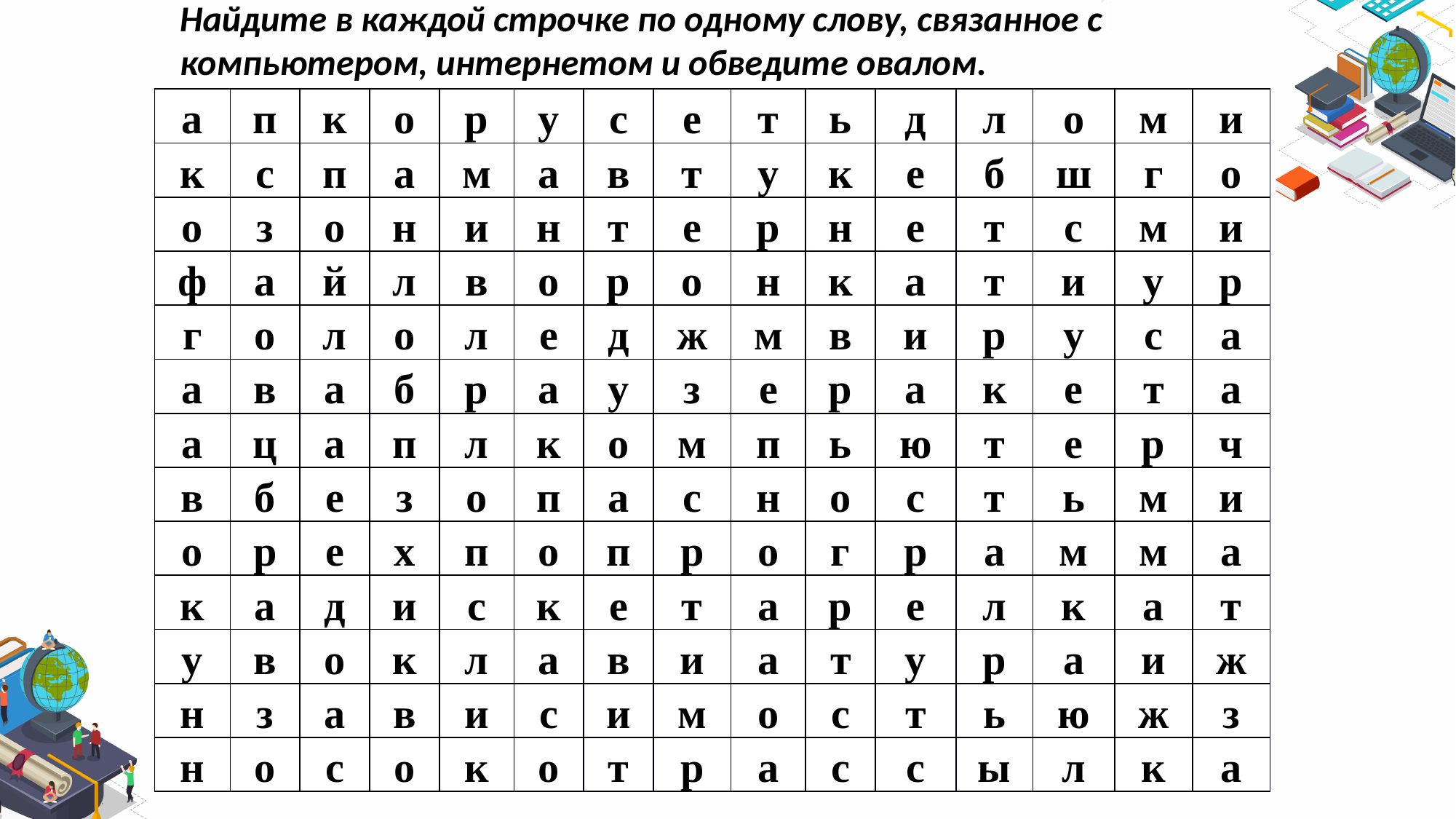

Найдите в каждой строчке по одному слову, связанное с компьютером, интернетом и обведите овалом.
| а | п | к | о | р | у | с | е | т | ь | д | л | о | м | и |
| --- | --- | --- | --- | --- | --- | --- | --- | --- | --- | --- | --- | --- | --- | --- |
| к | с | п | а | м | а | в | т | у | к | е | б | ш | г | о |
| о | з | о | н | и | н | т | е | р | н | е | т | с | м | и |
| ф | а | й | л | в | о | р | о | н | к | а | т | и | у | р |
| г | о | л | о | л | е | д | ж | м | в | и | р | у | с | а |
| а | в | а | б | р | а | у | з | е | р | а | к | е | т | а |
| а | ц | а | п | л | к | о | м | п | ь | ю | т | е | р | ч |
| в | б | е | з | о | п | а | с | н | о | с | т | ь | м | и |
| о | р | е | х | п | о | п | р | о | г | р | а | м | м | а |
| к | а | д | и | с | к | е | т | а | р | е | л | к | а | т |
| у | в | о | к | л | а | в | и | а | т | у | р | а | и | ж |
| н | з | а | в | и | с | и | м | о | с | т | ь | ю | ж | з |
| н | о | с | о | к | о | т | р | а | с | с | ы | л | к | а |